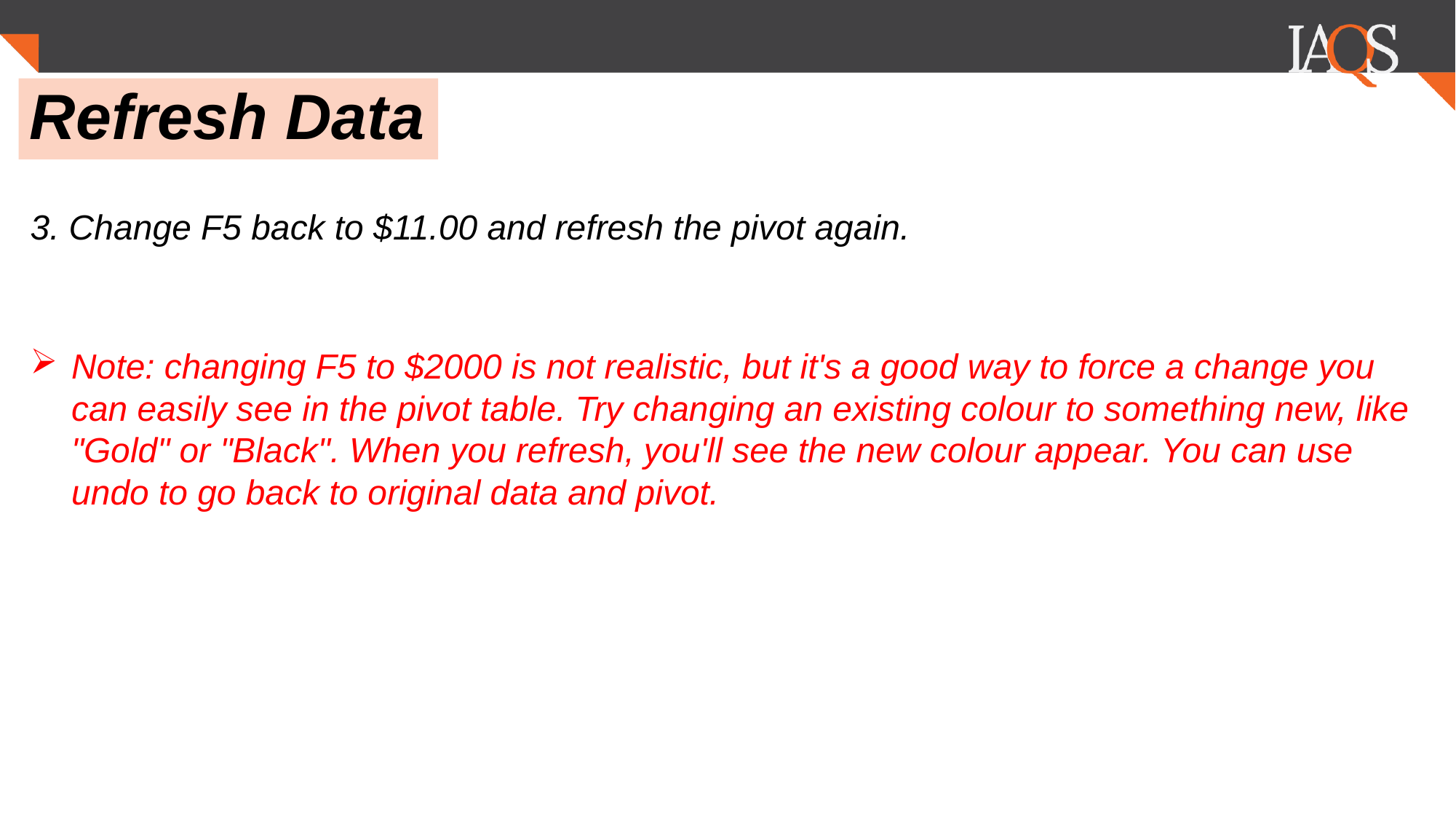

.
# Refresh Data

3. Change F5 back to $11.00 and refresh the pivot again.

Note: changing F5 to $2000 is not realistic, but it's a good way to force a change you can easily see in the pivot table. Try changing an existing colour to something new, like "Gold" or "Black". When you refresh, you'll see the new colour appear. You can use undo to go back to original data and pivot.